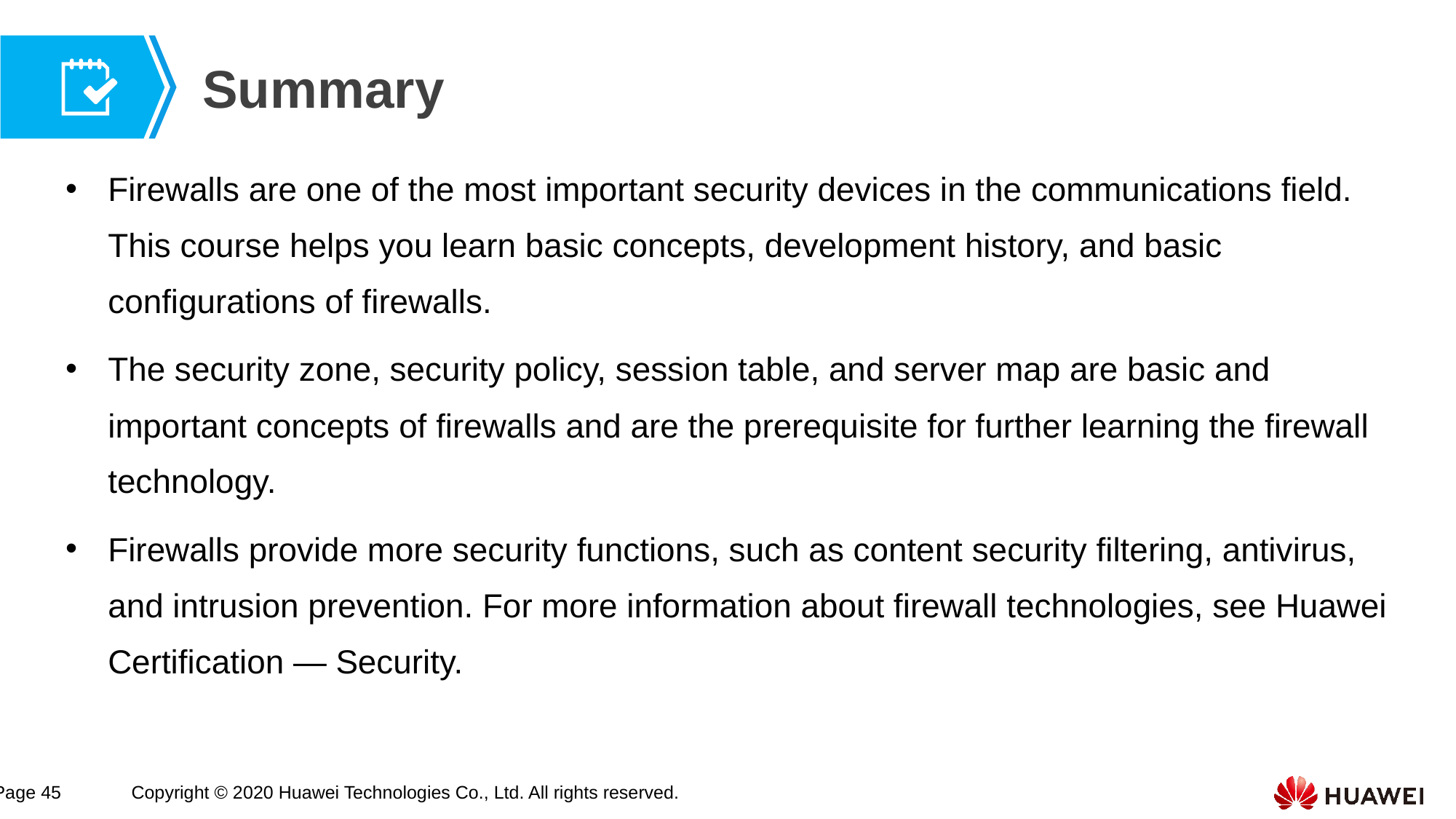

Firewalls are one of the most important security devices in the communications field. This course helps you learn basic concepts, development history, and basic configurations of firewalls.
The security zone, security policy, session table, and server map are basic and important concepts of firewalls and are the prerequisite for further learning the firewall technology.
Firewalls provide more security functions, such as content security filtering, antivirus, and intrusion prevention. For more information about firewall technologies, see Huawei Certification — Security.